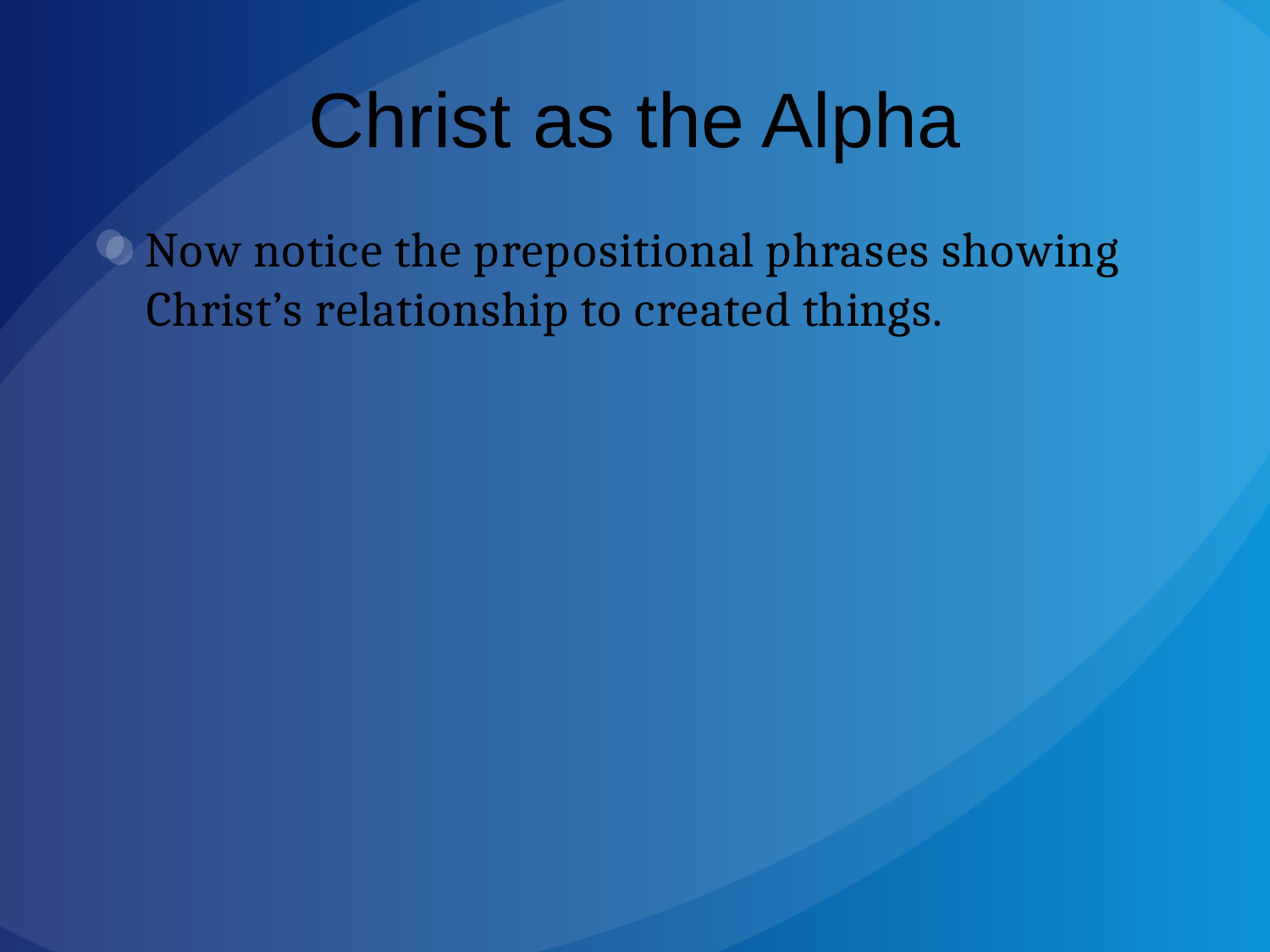

# Christ as the Alpha
Now notice the prepositional phrases showing Christ’s relationship to created things.